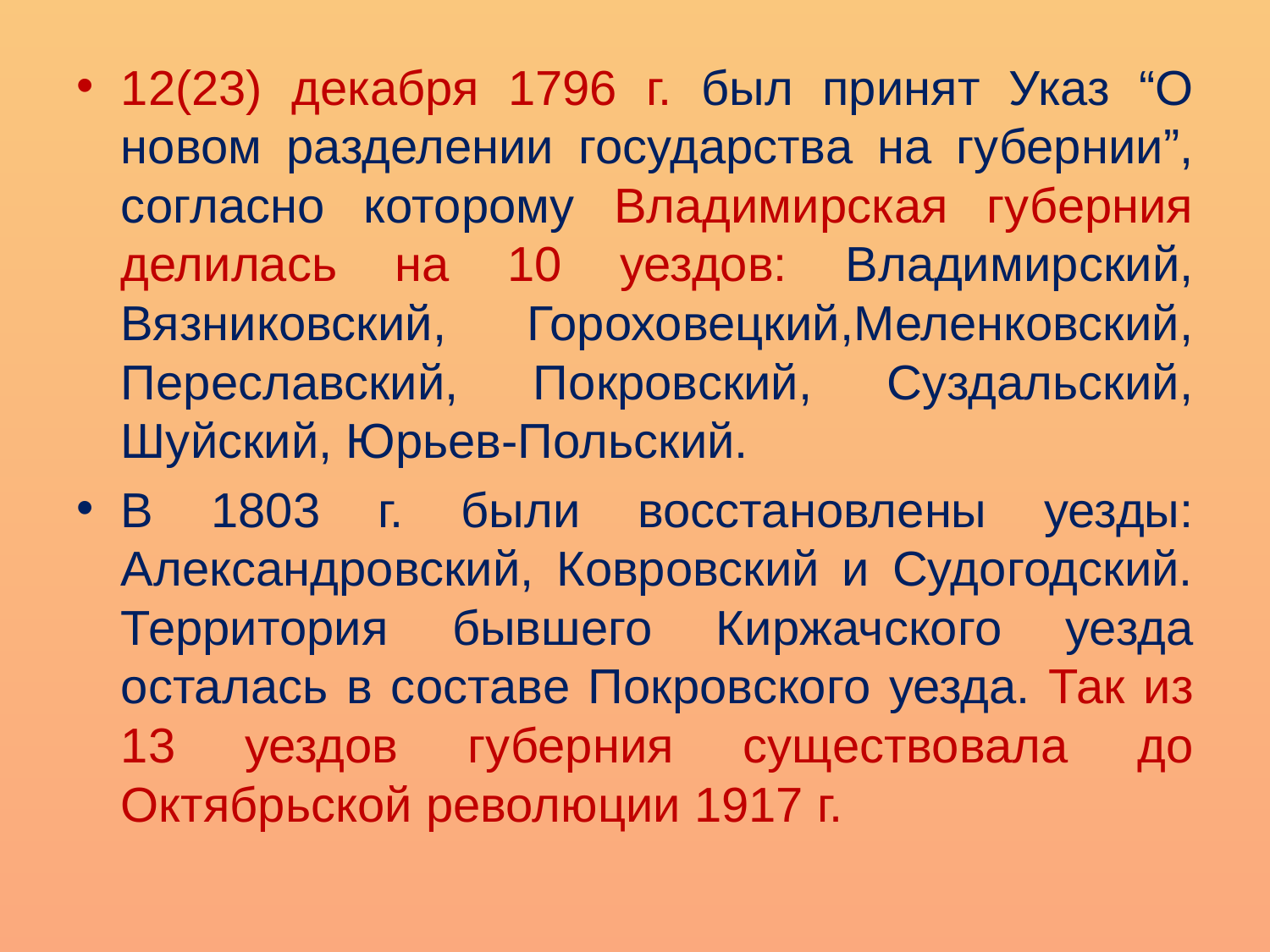

#
12(23) декабря 1796 г. был принят Указ “О новом разделении государства на губернии”, согласно которому Владимирская губерния делилась на 10 уездов: Владимирский, Вязниковский, Гороховецкий,Меленковский, Переславский, Покровский, Суздальский, Шуйский, Юрьев-Польский.
В 1803 г. были восстановлены уезды: Александровский, Ковровский и Судогодский. Территория бывшего Киржачского уезда осталась в составе Покровского уезда. Так из 13 уездов губерния существовала до Октябрьской революции 1917 г.